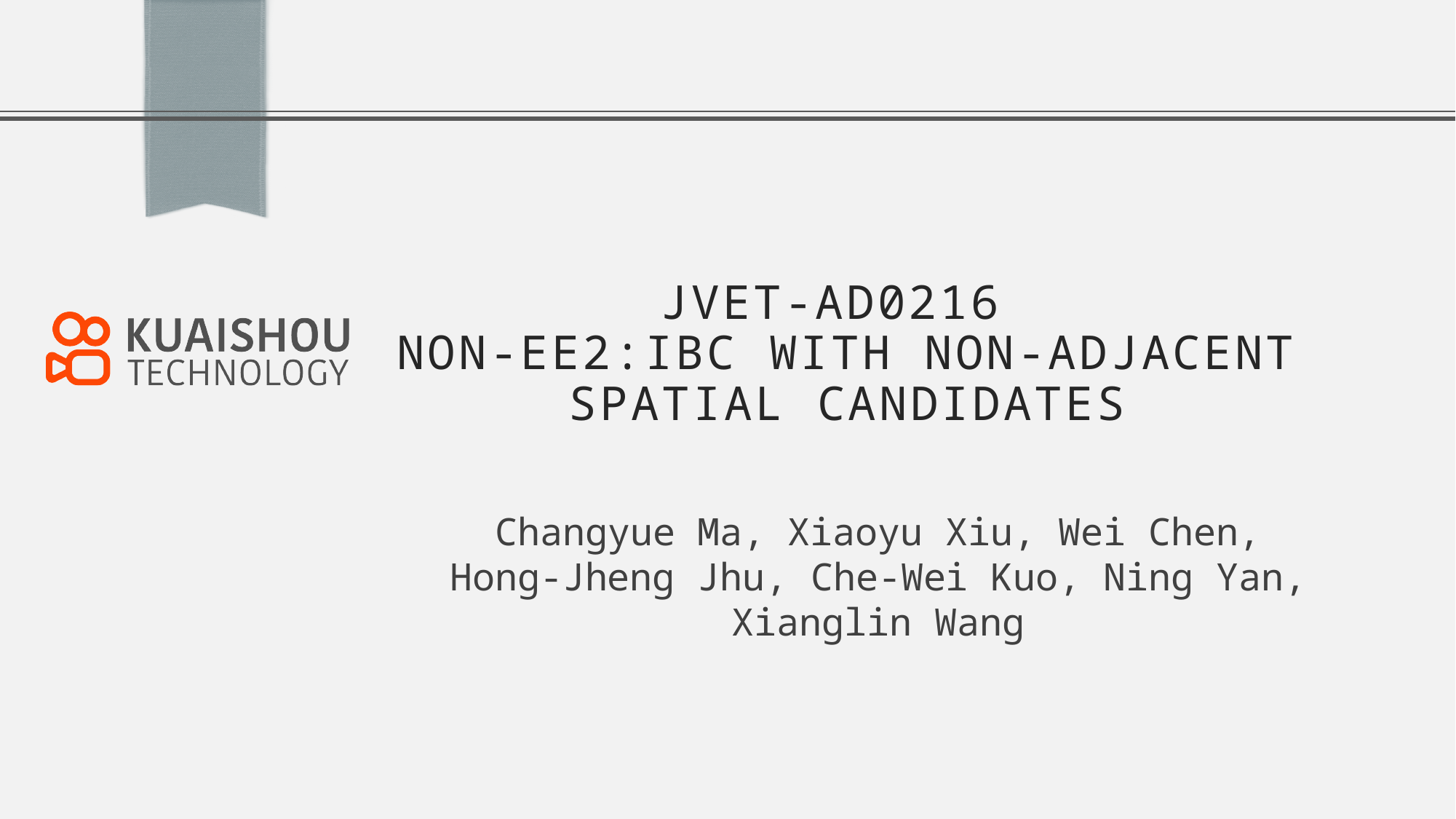

# JVET-aD0216 Non-EE2:IBC with Non-ADJACENT SPATIAL CANDIDATES
Changyue Ma, Xiaoyu Xiu, Wei Chen, Hong-Jheng Jhu, Che-Wei Kuo, Ning Yan, Xianglin Wang